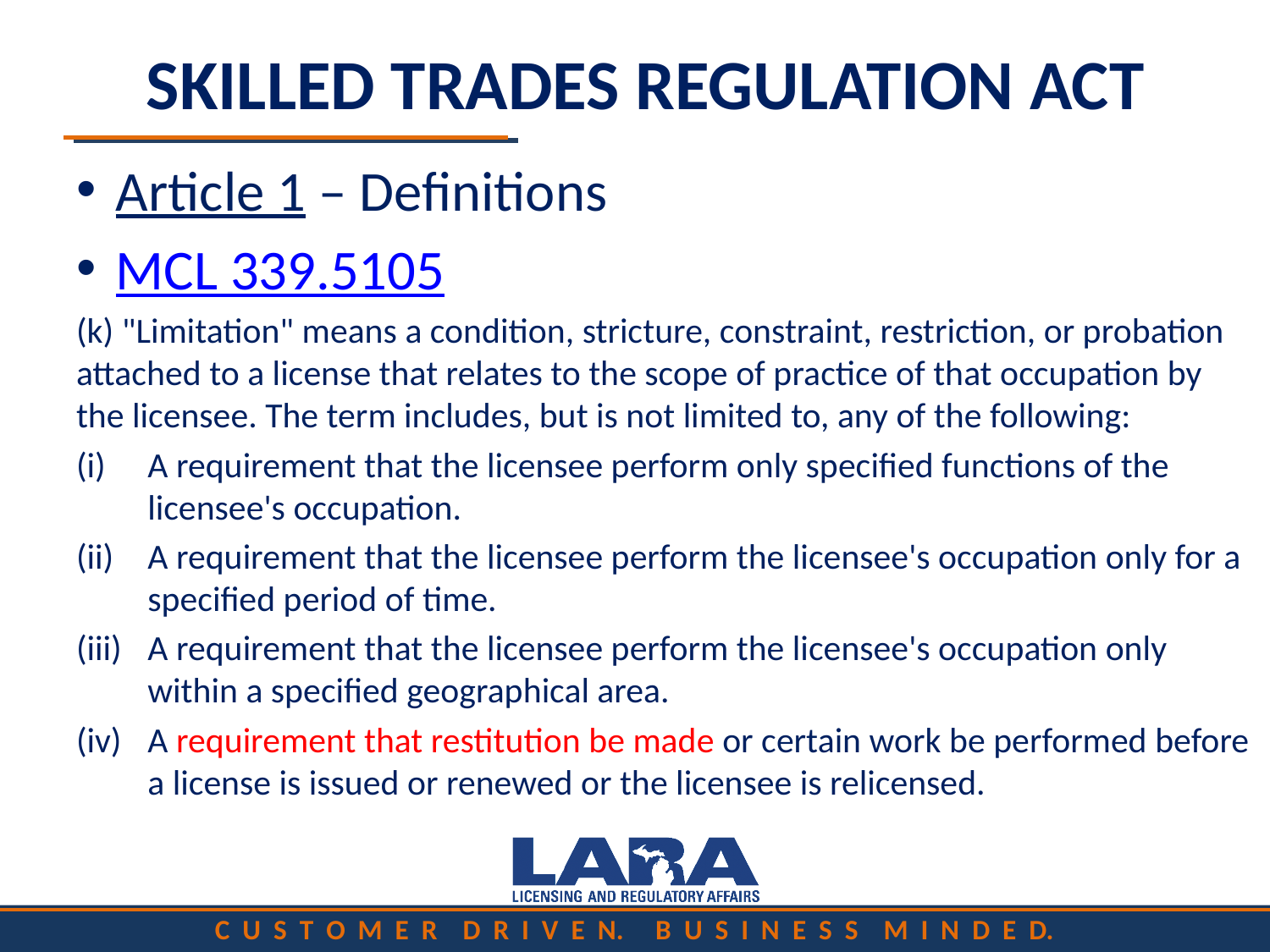

# SKILLED TRADES REGULATION ACT
Article 1 – Definitions
MCL 339.5105
(k) "Limitation" means a condition, stricture, constraint, restriction, or probation attached to a license that relates to the scope of practice of that occupation by the licensee. The term includes, but is not limited to, any of the following:
A requirement that the licensee perform only specified functions of the licensee's occupation.
A requirement that the licensee perform the licensee's occupation only for a specified period of time.
A requirement that the licensee perform the licensee's occupation only within a specified geographical area.
A requirement that restitution be made or certain work be performed before a license is issued or renewed or the licensee is relicensed.